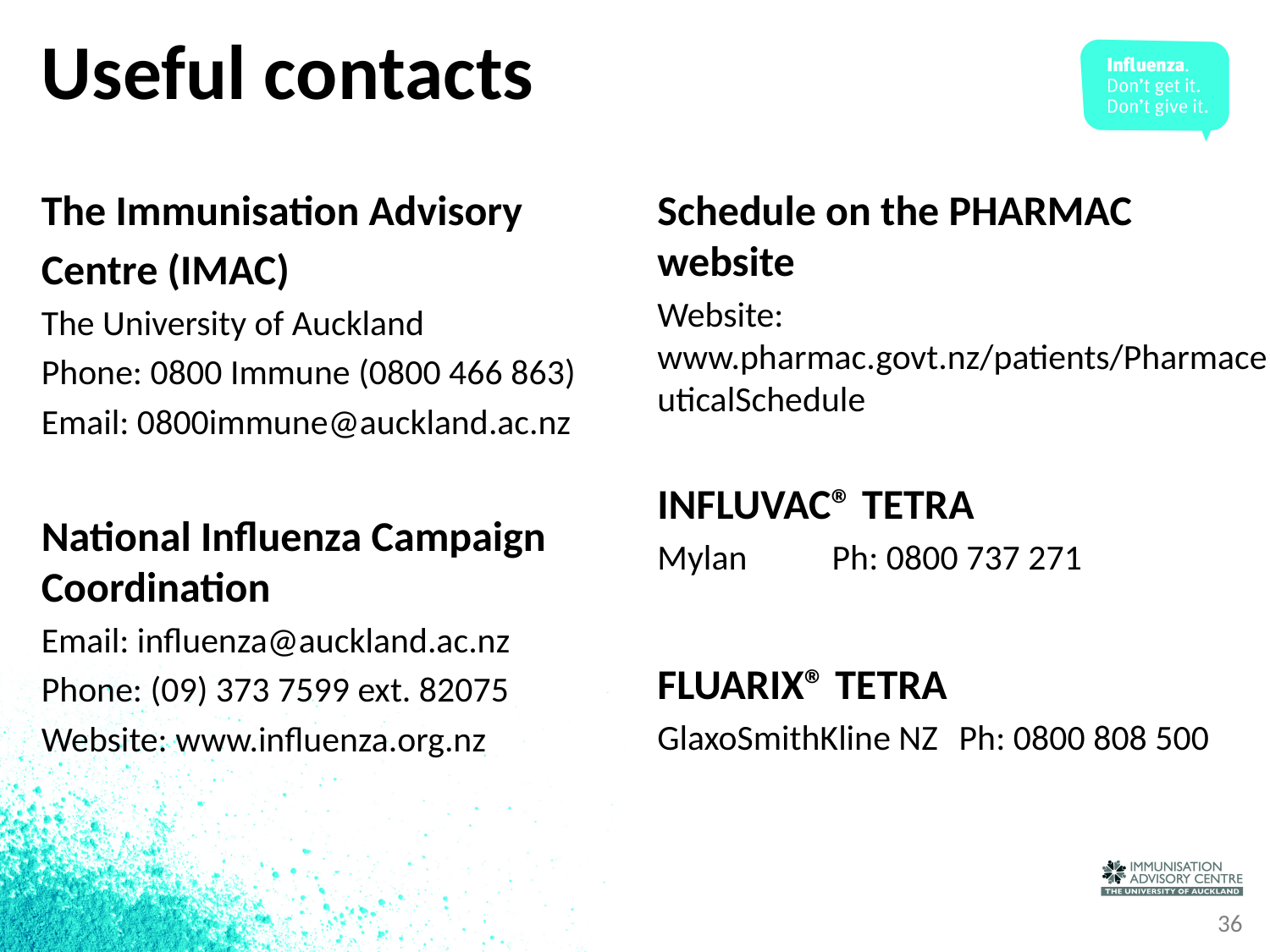

# Useful contacts
The Immunisation Advisory
Centre (IMAC)
The University of Auckland
Phone: 0800 Immune (0800 466 863)
Email: 0800immune@auckland.ac.nz

National Influenza Campaign Coordination
Email: influenza@auckland.ac.nz
Phone: (09) 373 7599 ext. 82075
Website: www.influenza.org.nz

New Zealand Pharmaceutical Schedule on the PHARMAC website
Website: www.pharmac.govt.nz/patients/PharmaceuticalSchedule

INFLUVAC® TETRA
Mylan 	Ph: 0800 737 271

FLUARIX® TETRA
GlaxoSmithKline NZ	Ph: 0800 808 500

36